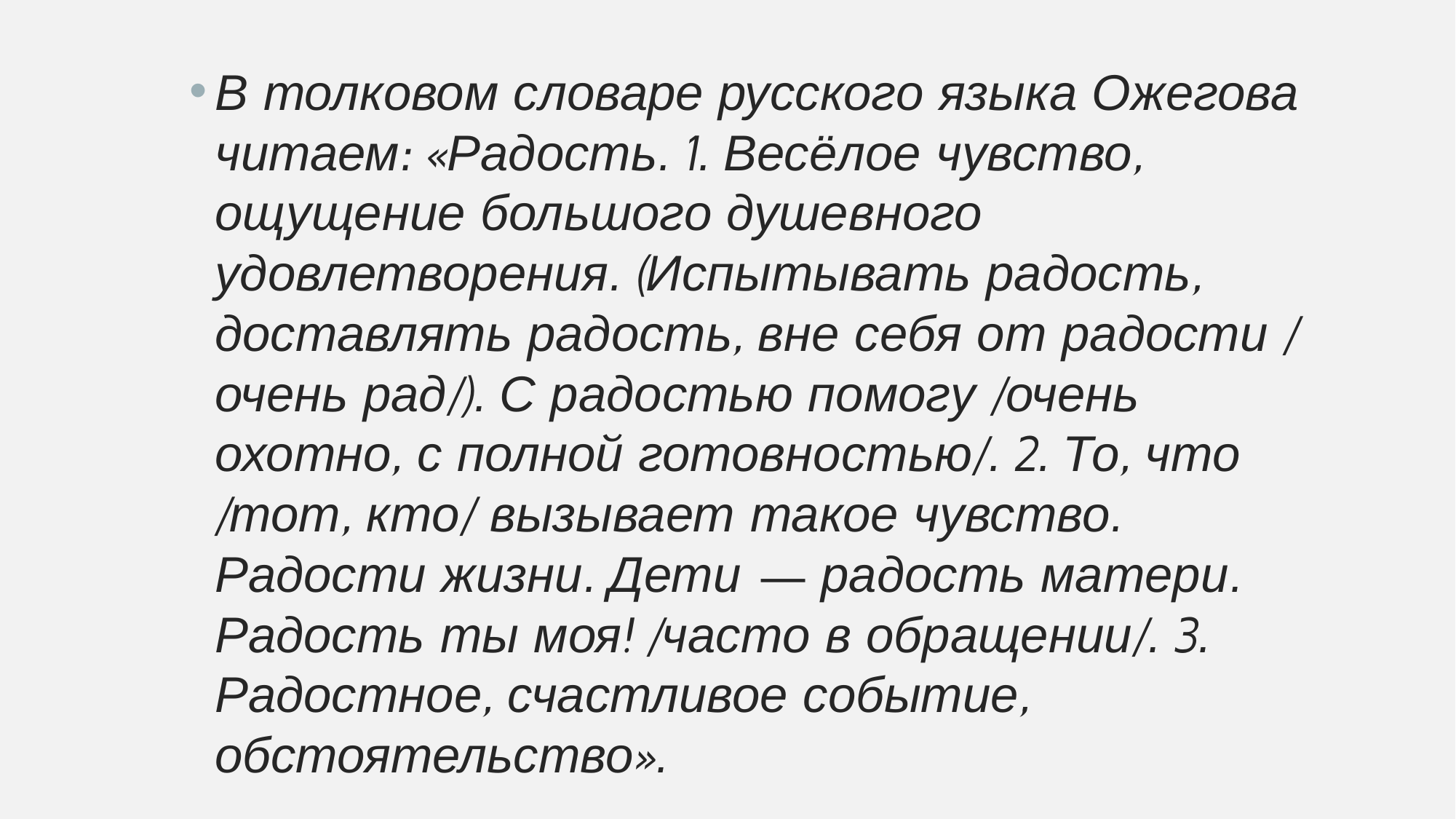

В толковом словаре русского языка Ожегова читаем: «Радость. 1. Весёлое чувство, ощущение большого душевного удовлетворения. (Испытывать радость, доставлять радость, вне себя от радости / очень рад/). С радостью помогу /очень охотно, с полной готовностью/. 2. То, что /тот, кто/ вызывает такое чувство. Радости жизни. Дети — радость матери. Радость ты моя! /часто в обращении/. 3. Радостное, счастливое событие, обстоятельство».